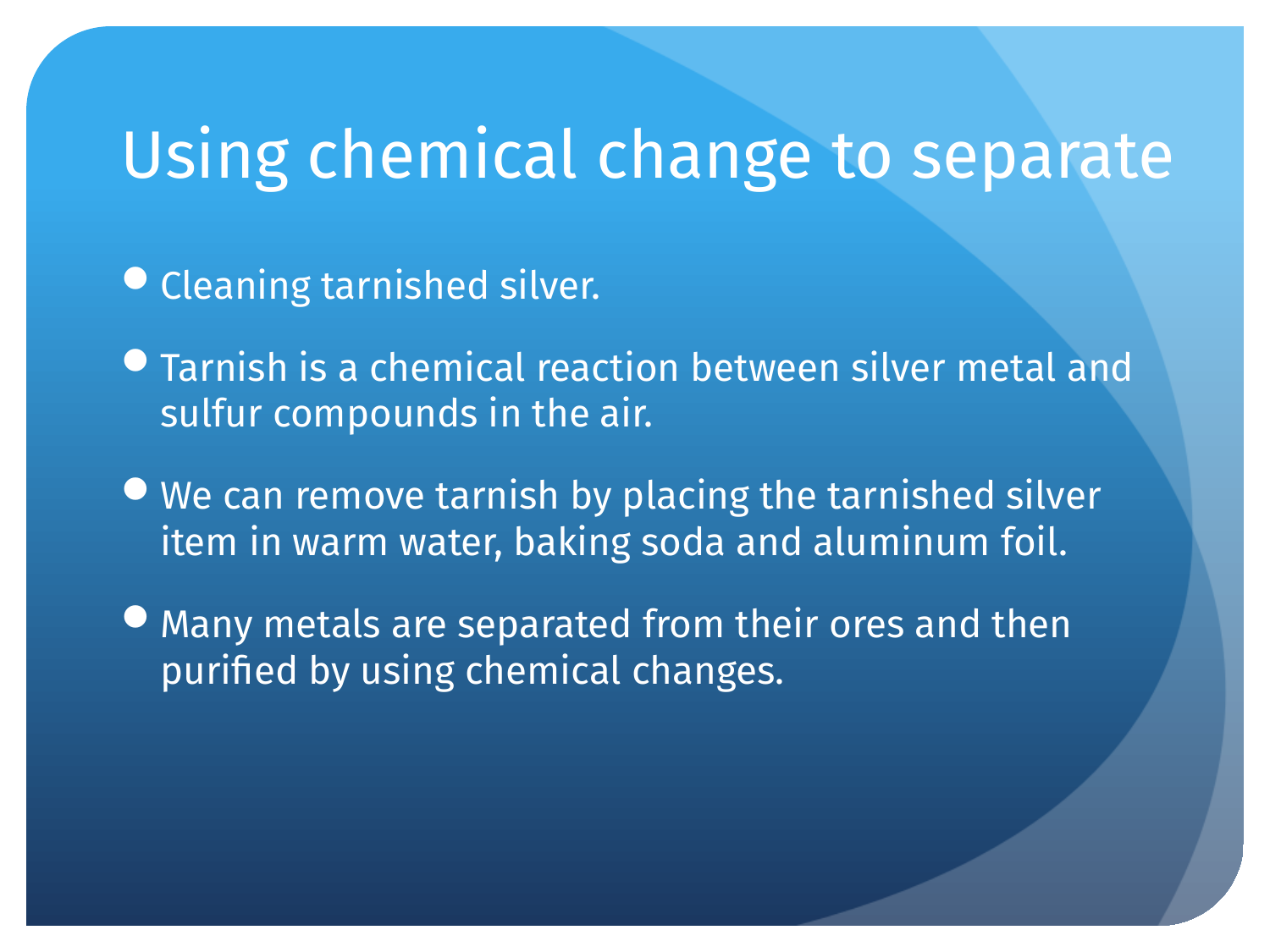

# Using chemical change to separate
Cleaning tarnished silver.
Tarnish is a chemical reaction between silver metal and sulfur compounds in the air.
We can remove tarnish by placing the tarnished silver item in warm water, baking soda and aluminum foil.
Many metals are separated from their ores and then purified by using chemical changes.